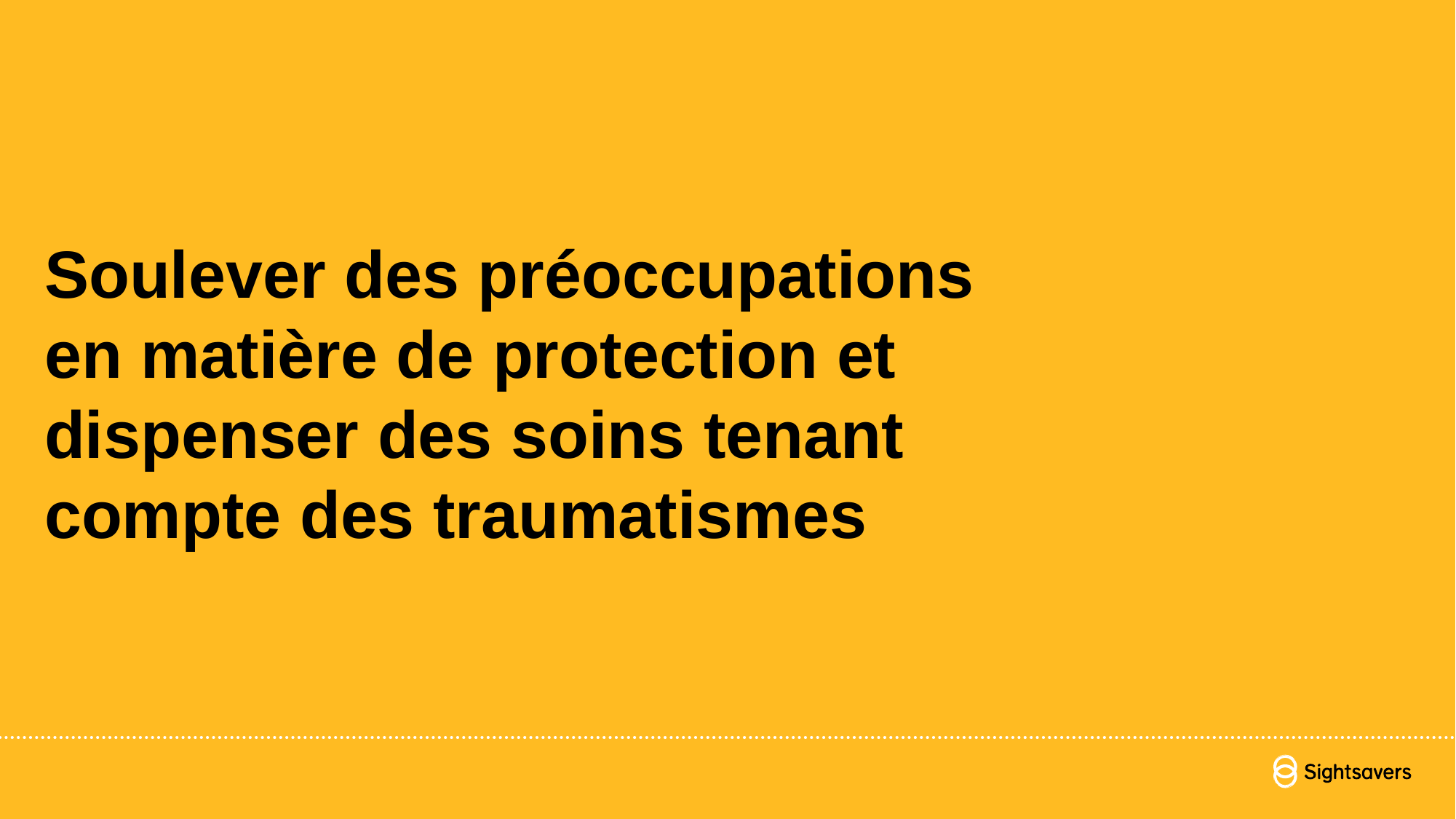

# Soulever des préoccupations en matière de protection et dispenser des soins tenant compte des traumatismes